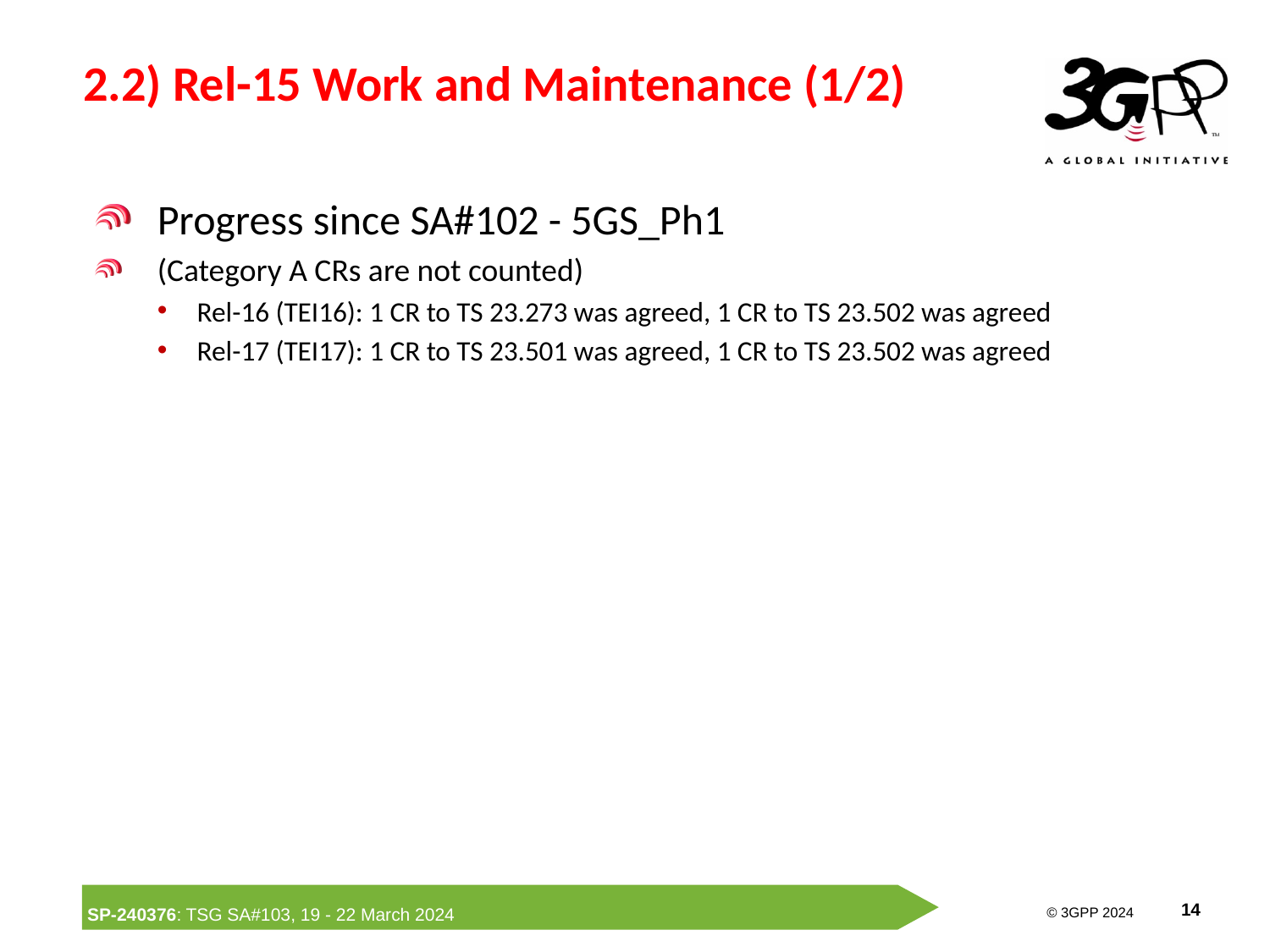

# 2.2) Rel-15 Work and Maintenance (1/2)
Progress since SA#102 - 5GS_Ph1
(Category A CRs are not counted)
Rel-16 (TEI16): 1 CR to TS 23.273 was agreed, 1 CR to TS 23.502 was agreed
Rel-17 (TEI17): 1 CR to TS 23.501 was agreed, 1 CR to TS 23.502 was agreed